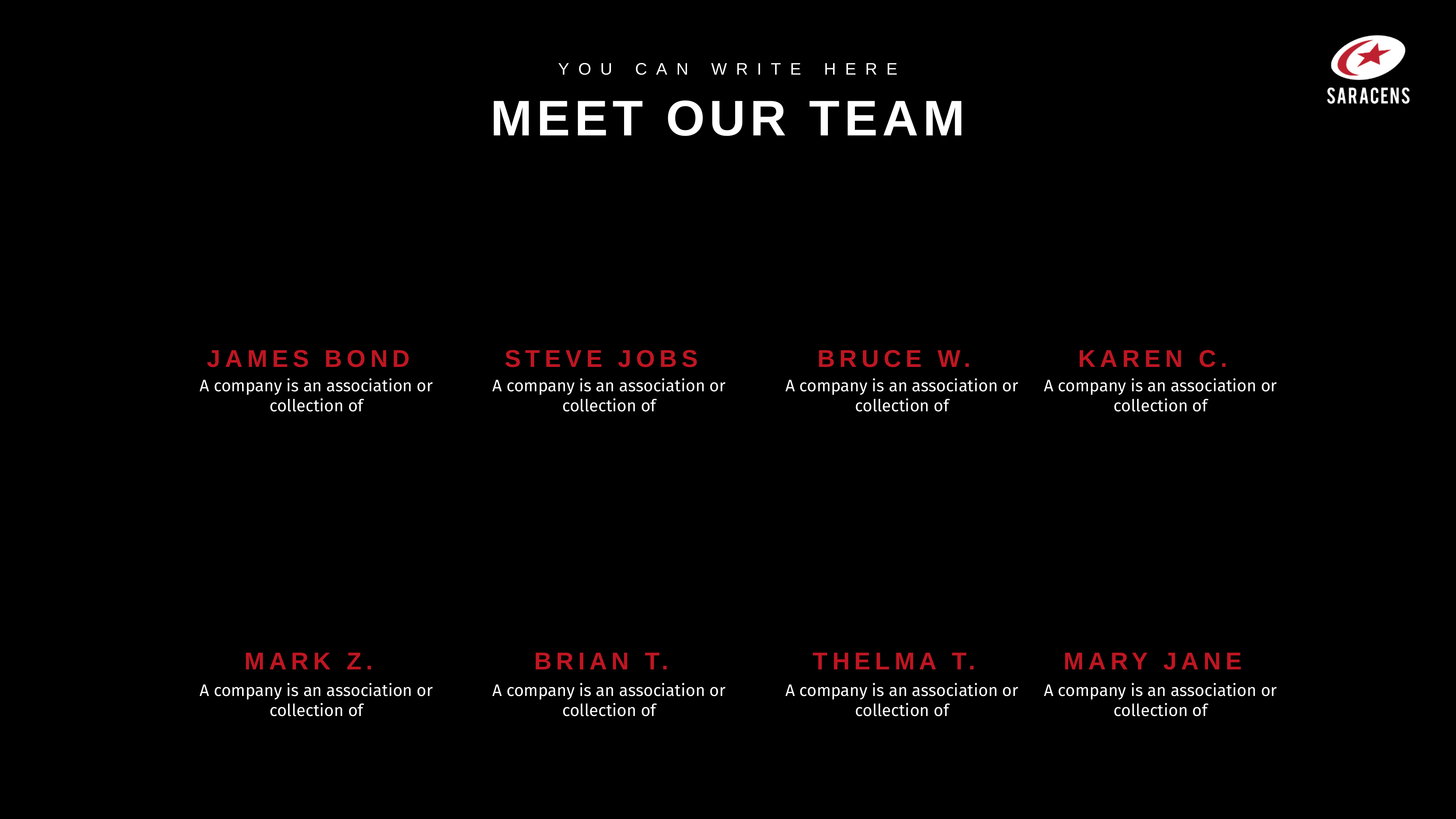

YOU CAN WRITE HERE
MEET OUR TEAM

JAMES BOND
STEVE JOBS
BRUCE W.
KAREN C.
A company is an association or collection of
A company is an association or collection of
A company is an association or collection of
A company is an association or collection of

MARK Z.
BRIAN T.
THELMA T.
MARY JANE
A company is an association or collection of
A company is an association or collection of
A company is an association or collection of
A company is an association or collection of